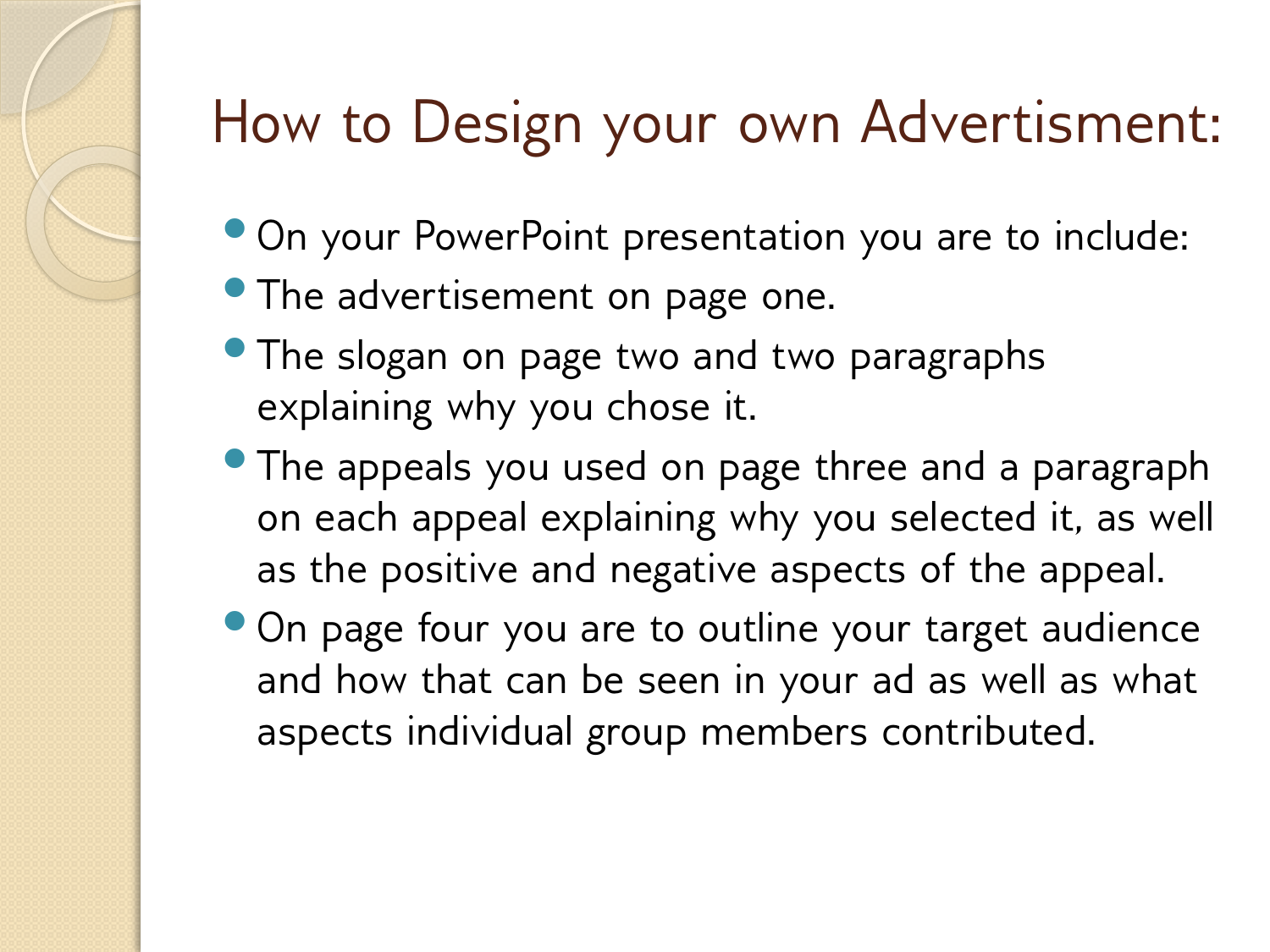

# How to Design your own Advertisment:
On your PowerPoint presentation you are to include:
The advertisement on page one.
The slogan on page two and two paragraphs explaining why you chose it.
The appeals you used on page three and a paragraph on each appeal explaining why you selected it, as well as the positive and negative aspects of the appeal.
On page four you are to outline your target audience and how that can be seen in your ad as well as what aspects individual group members contributed.